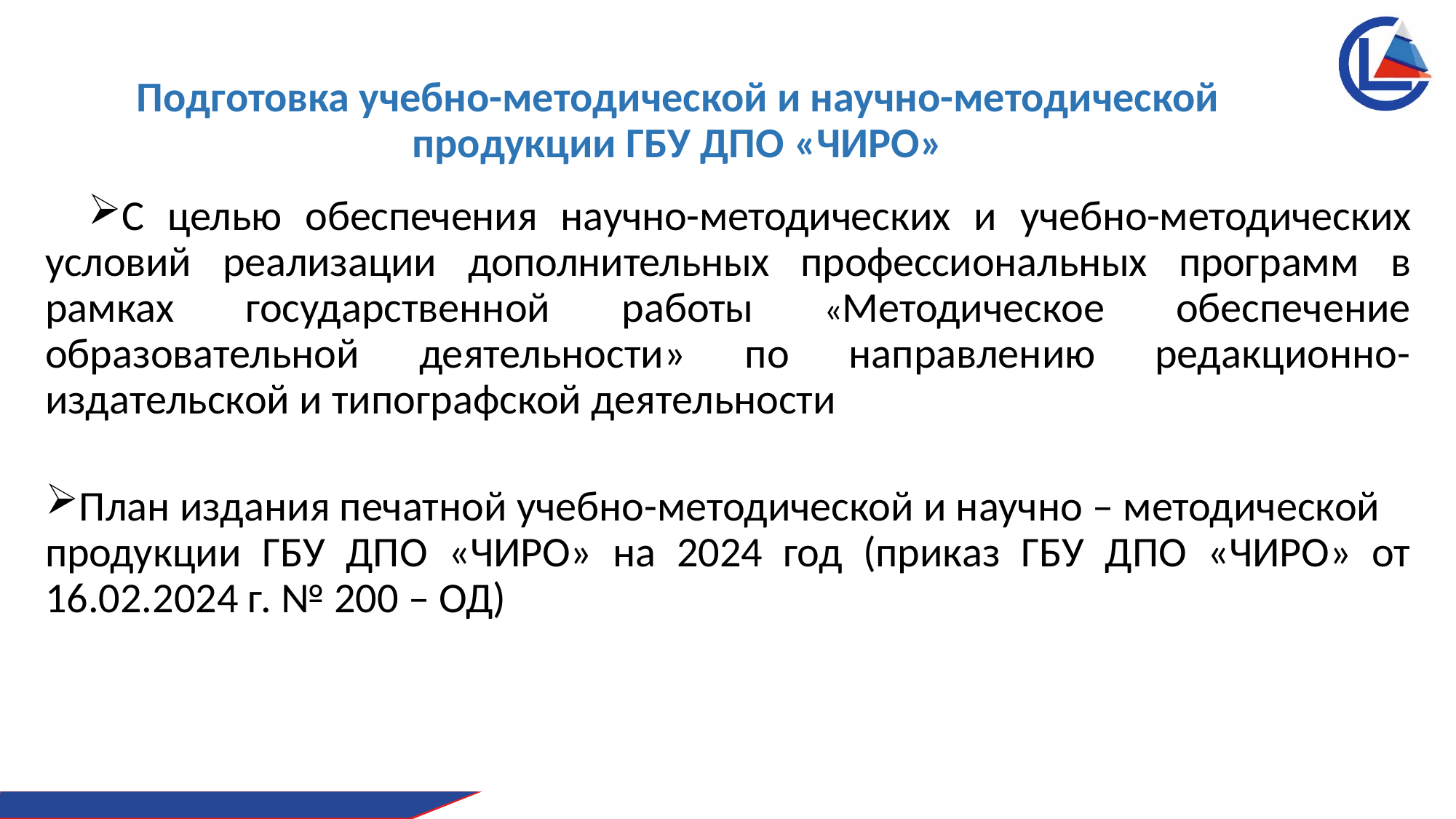

# Подготовка учебно-методической и научно-методической продукции ГБУ ДПО «ЧИРО»
С целью обеспечения научно-методических и учебно-методических условий реализации дополнительных профессиональных программ в рамках государственной работы «Методическое обеспечение образовательной деятельности» по направлению редакционно-издательской и типографской деятельности

План издания печатной учебно-методической и научно – методической
продукции ГБУ ДПО «ЧИРО» на 2024 год (приказ ГБУ ДПО «ЧИРО» от 16.02.2024 г. № 200 – ОД)